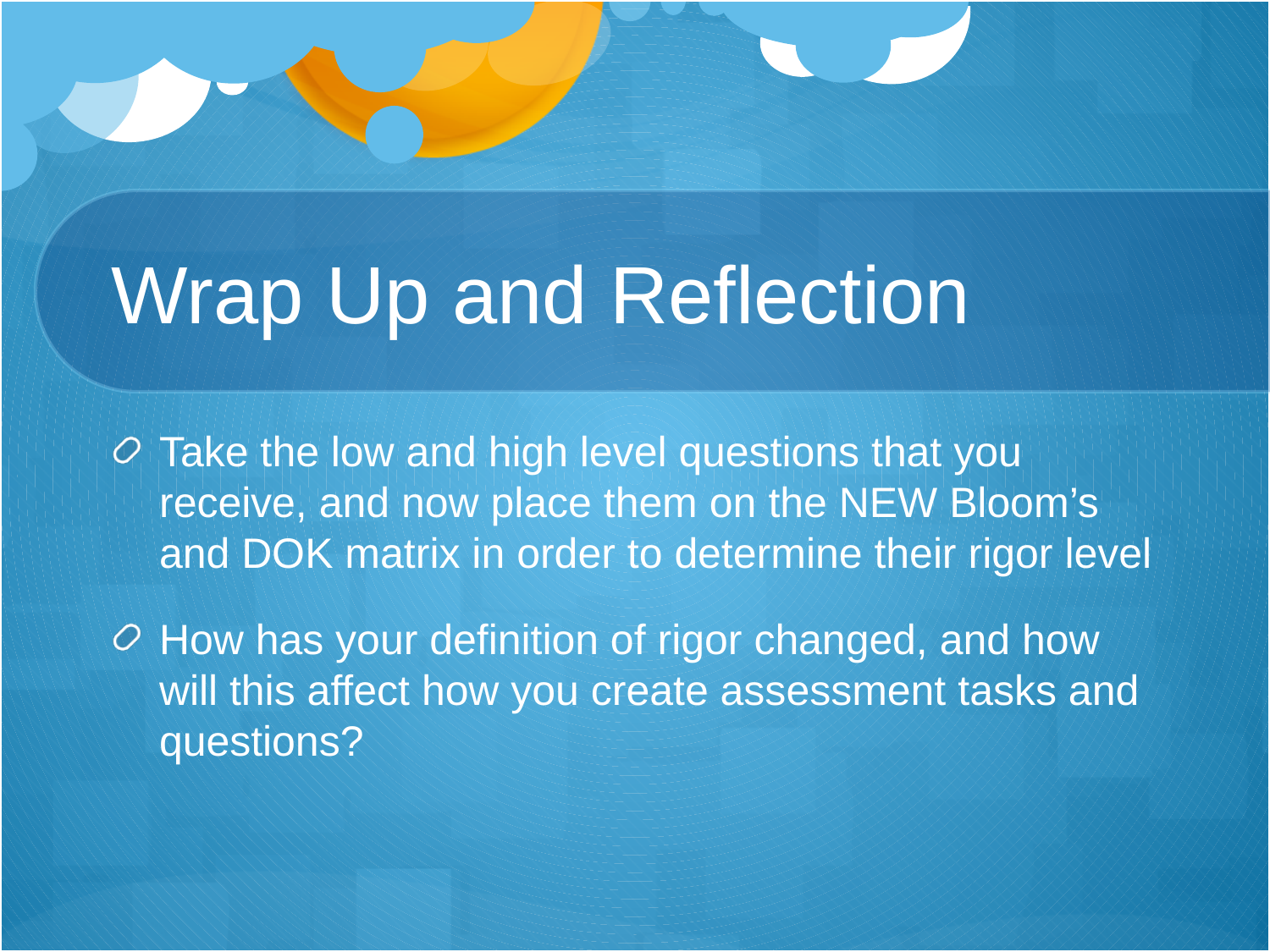

# Wrap Up and Reflection
Take the low and high level questions that you receive, and now place them on the NEW Bloom’s and DOK matrix in order to determine their rigor level
How has your definition of rigor changed, and how will this affect how you create assessment tasks and questions?